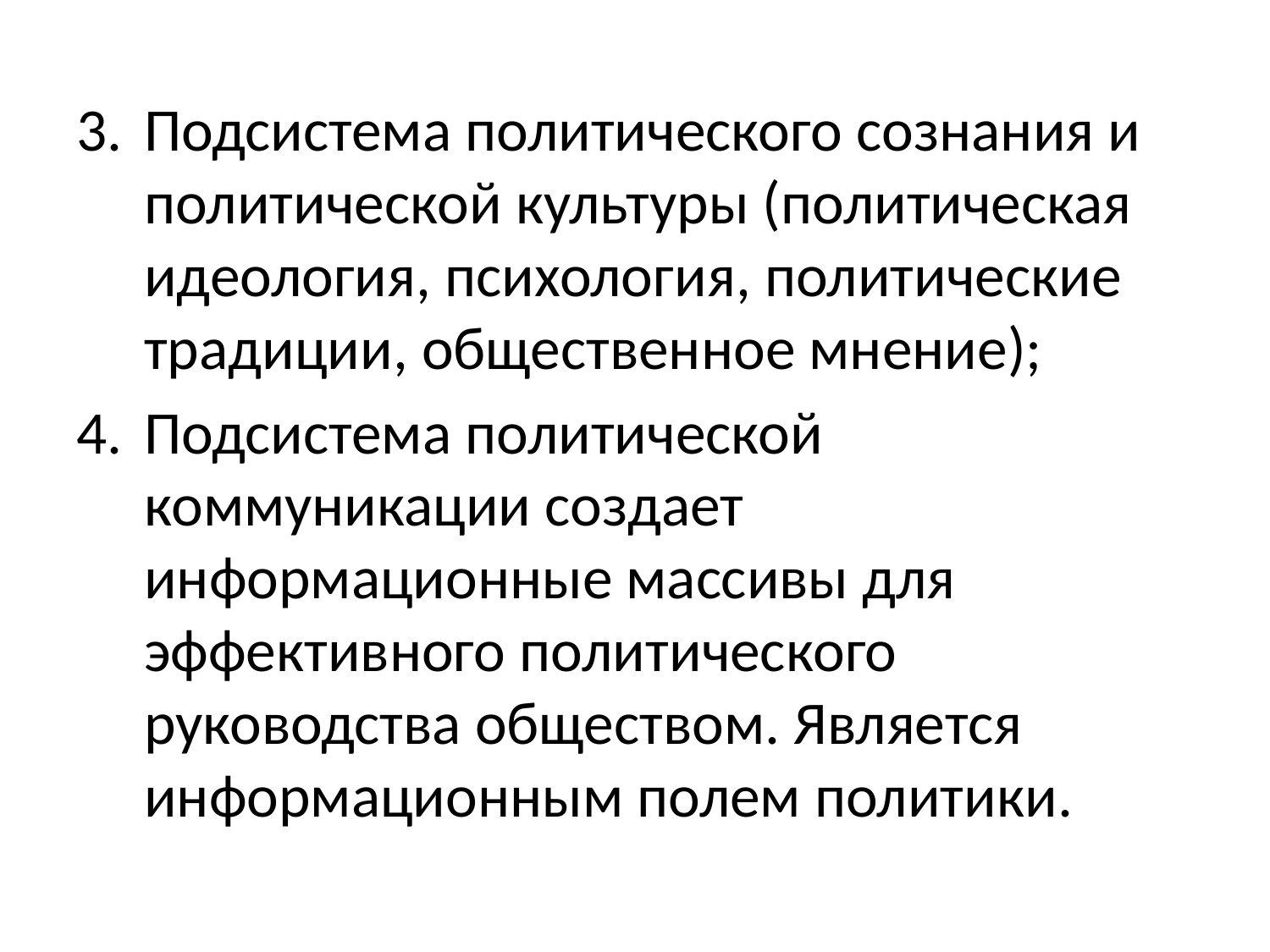

Подсистема политического сознания и политической культуры (политическая идеология, психология, политические традиции, общественное мнение);
Подсистема политической коммуникации создает информационные массивы для эффективного политического руководства обществом. Является информационным полем политики.